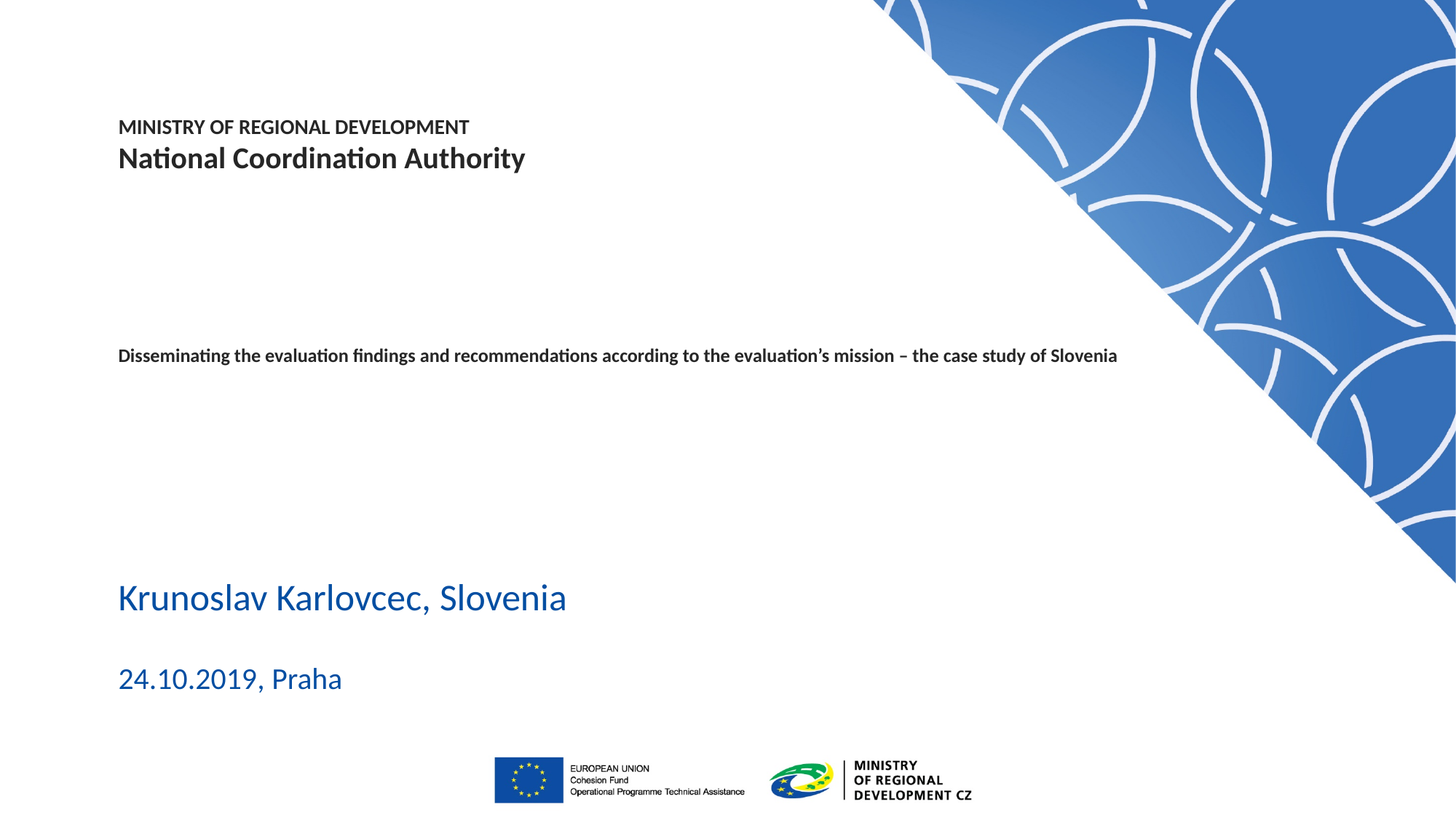

# Disseminating the evaluation findings and recommendations according to the evaluation’s mission – the case study of Slovenia
Krunoslav Karlovcec, Slovenia
24.10.2019, Praha